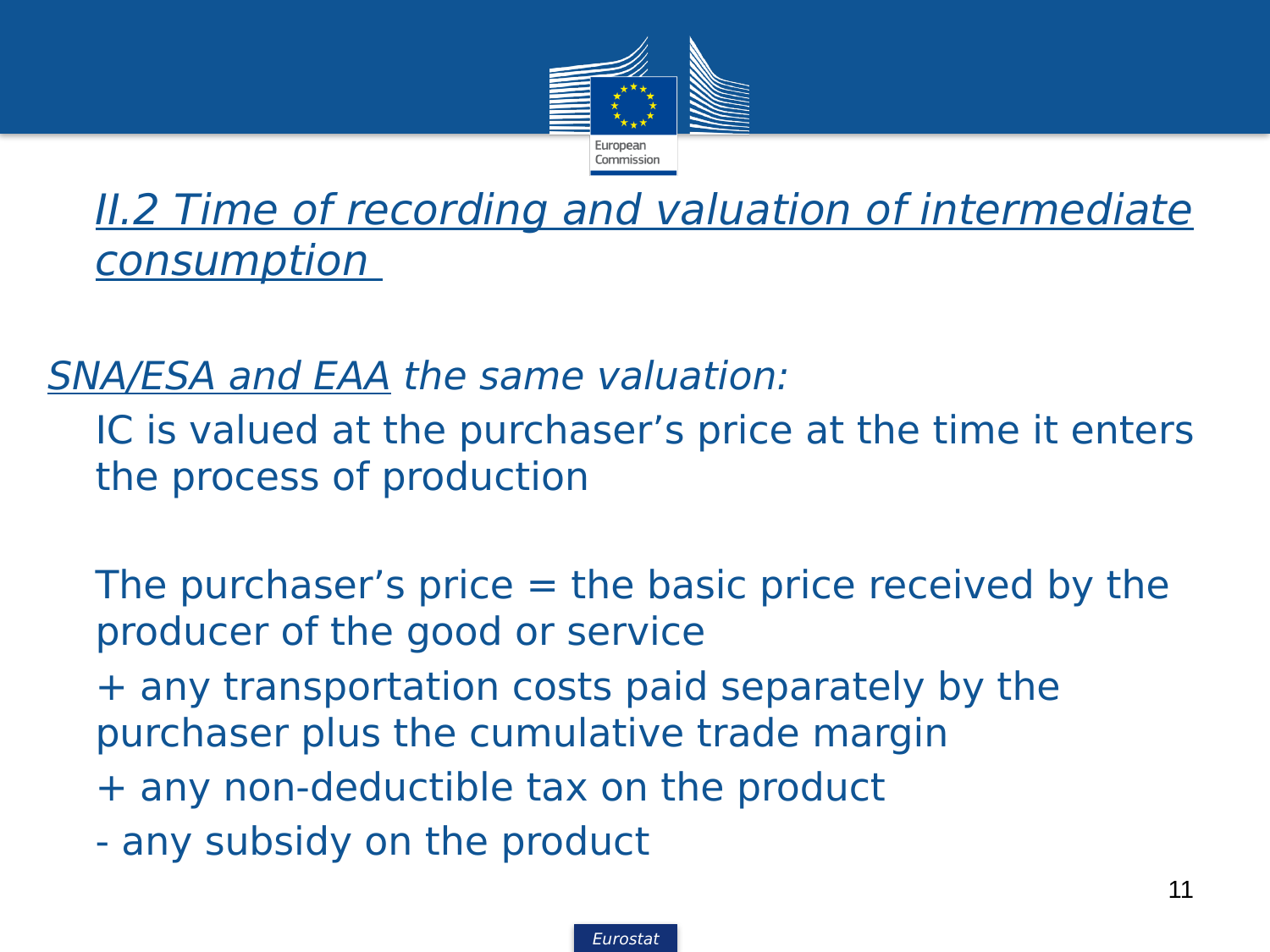

II.2 Time of recording and valuation of intermediate consumption

SNA/ESA and EAA the same valuation:
IC is valued at the purchaser’s price at the time it enters the process of production

The purchaser’s price = the basic price received by the producer of the good or service
+ any transportation costs paid separately by the purchaser plus the cumulative trade margin
+ any non-deductible tax on the product
- any subsidy on the product

11